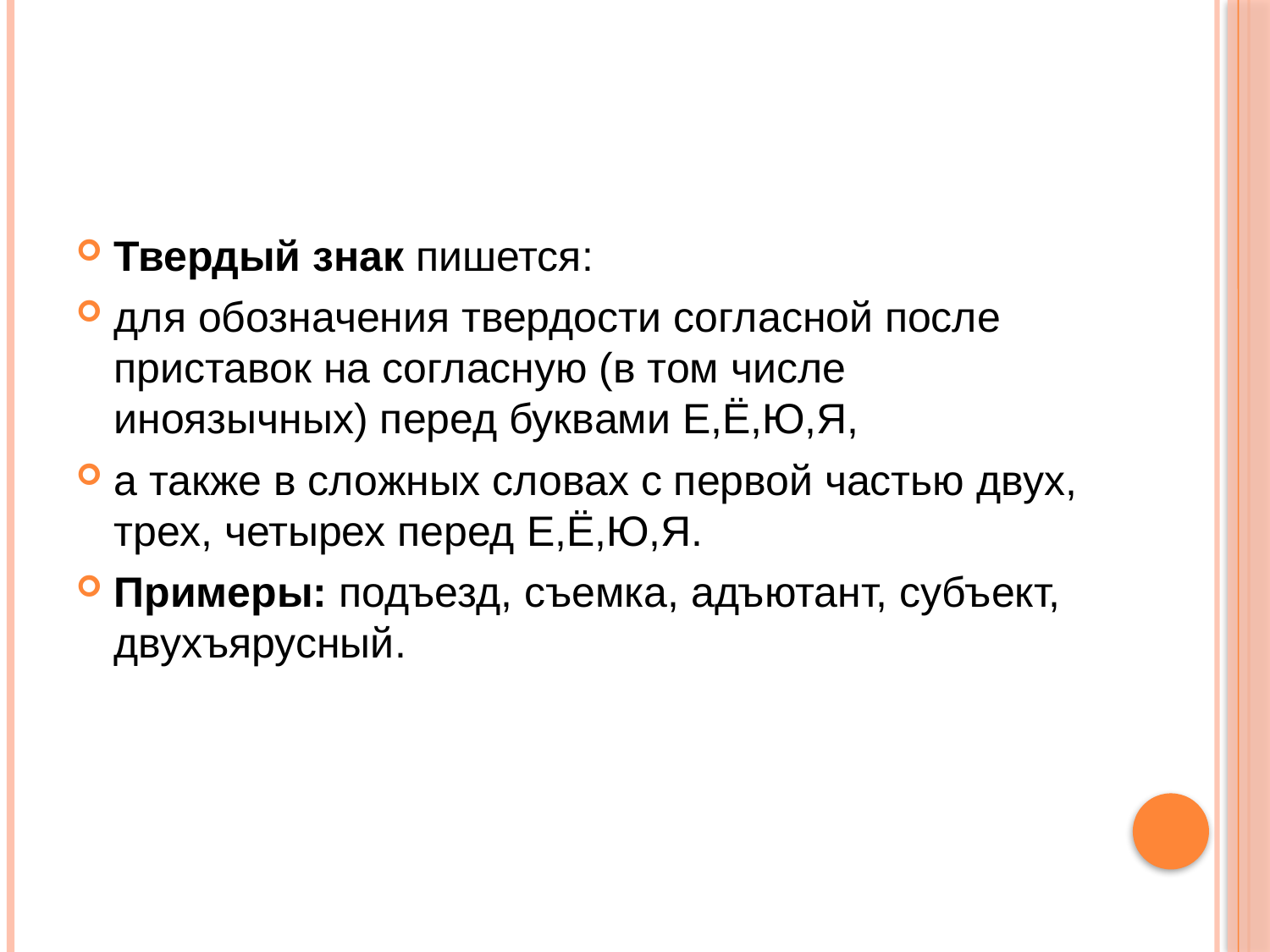

#
Твердый знак пишется:
для обозначения твердости согласной после приставок на согласную (в том числе иноязычных) перед буквами Е,Ё,Ю,Я,
а также в сложных словах с первой частью двух, трех, четырех перед Е,Ё,Ю,Я.
Примеры: подъезд, съемка, адъютант, субъект, двухъярусный.